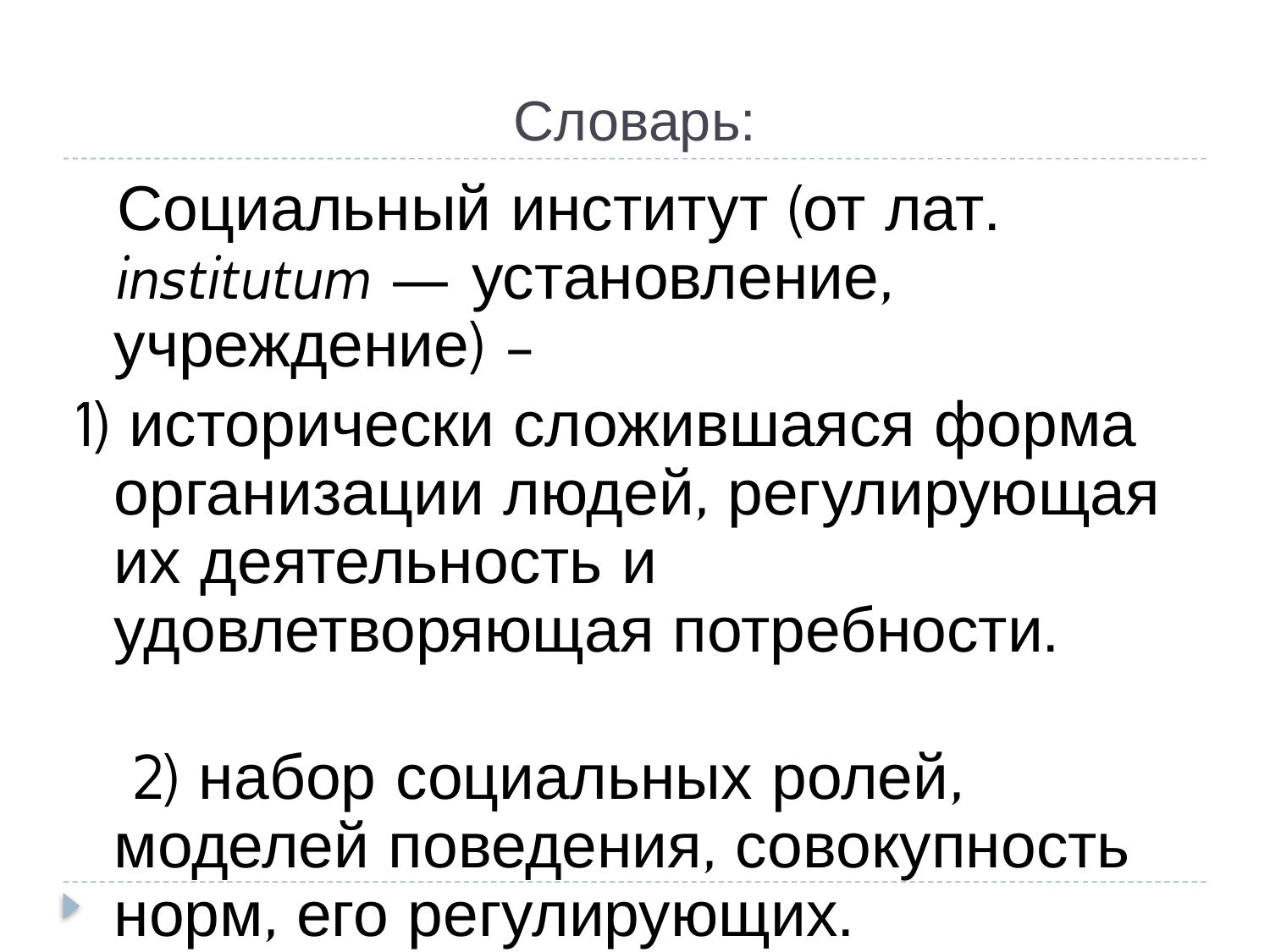

# Словарь:
   Социальный институт (от лат. institutum — установление, учреждение) –
1) исторически сложившаяся форма организации людей, регулирующая их деятельность и удовлетворяющая потребности.
   2) набор социальных ролей, моделей поведения, совокупность норм, его регулирующих.